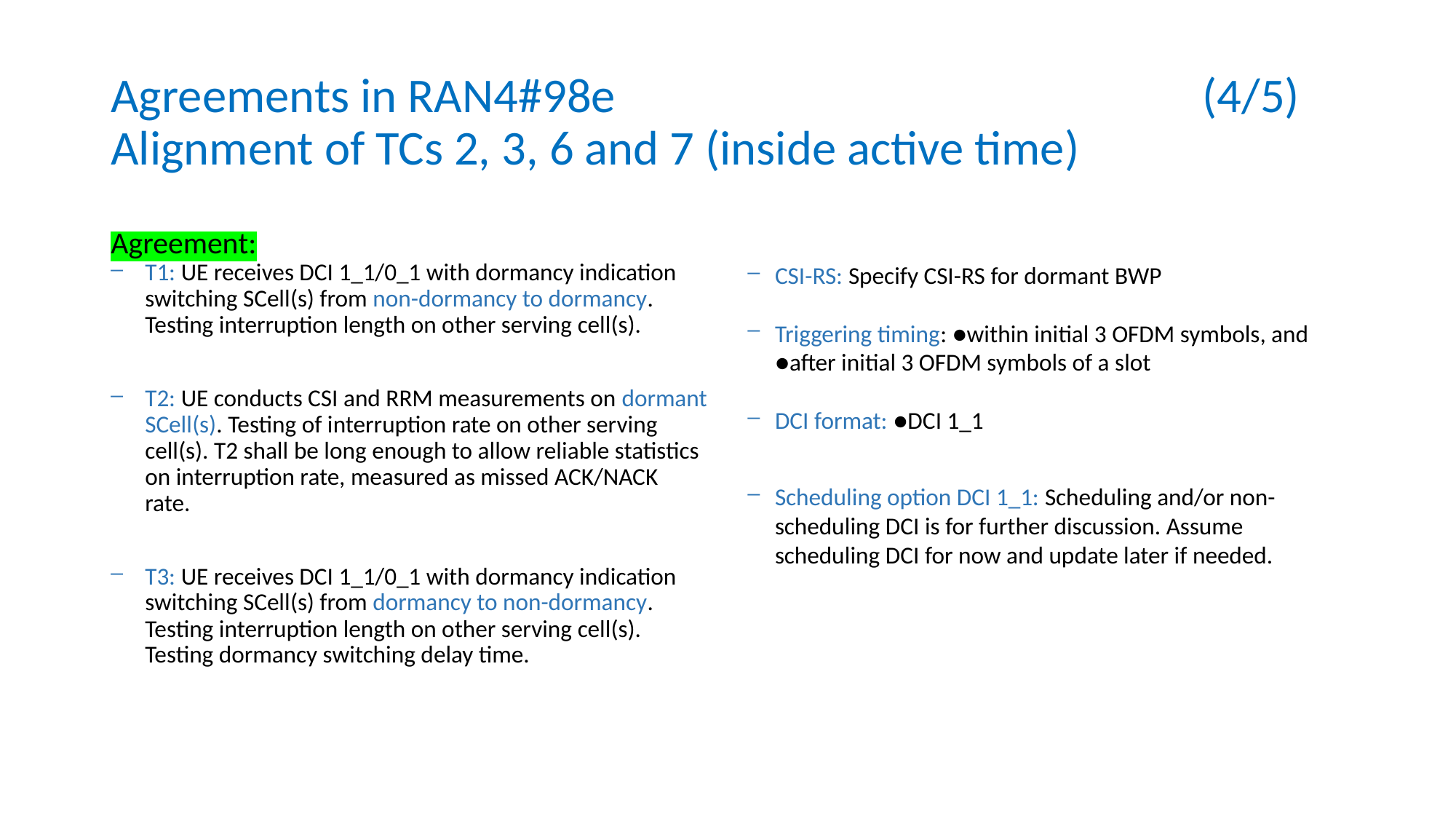

# Agreements in RAN4#98e						(4/5) Alignment of TCs 2, 3, 6 and 7 (inside active time)
Agreement:
T1: UE receives DCI 1_1/0_1 with dormancy indication switching SCell(s) from non-dormancy to dormancy. Testing interruption length on other serving cell(s).

T2: UE conducts CSI and RRM measurements on dormant SCell(s). Testing of interruption rate on other serving cell(s). T2 shall be long enough to allow reliable statistics on interruption rate, measured as missed ACK/NACK rate.

T3: UE receives DCI 1_1/0_1 with dormancy indication switching SCell(s) from dormancy to non-dormancy. Testing interruption length on other serving cell(s). Testing dormancy switching delay time.

CSI-RS: Specify CSI-RS for dormant BWP

Triggering timing: ●within initial 3 OFDM symbols, and ●after initial 3 OFDM symbols of a slot

DCI format: ●DCI 1_1

Scheduling option DCI 1_1: Scheduling and/or non-scheduling DCI is for further discussion. Assume scheduling DCI for now and update later if needed.